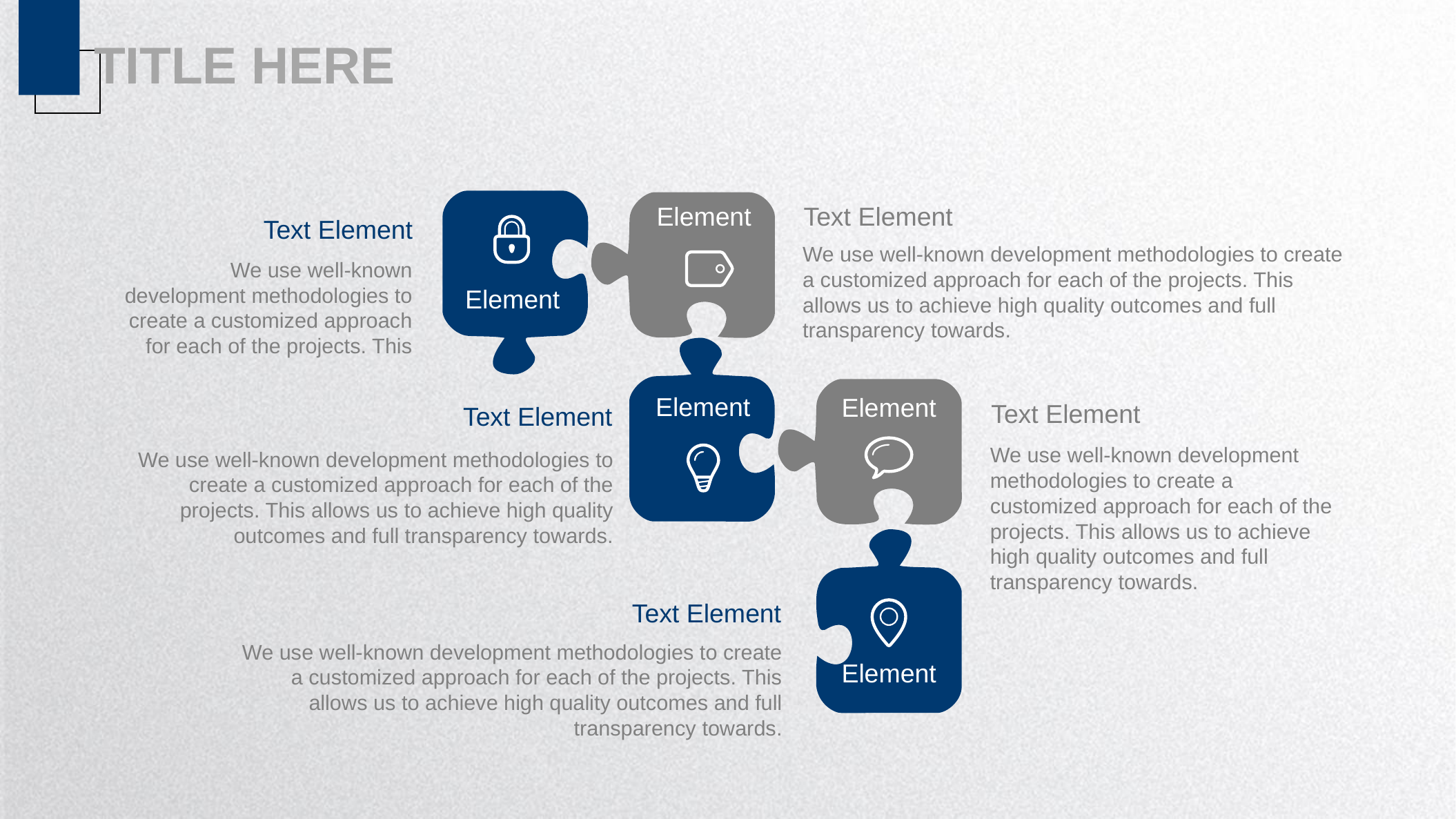

TITLE HERE

Element

Element

Text Element
We use well-known development methodologies to create a customized approach for each of the projects. This allows us to achieve high quality outcomes and full transparency towards.
Text Element
We use well-known development methodologies to create a customized approach for each of the projects. This

Element

Element

Text Element
We use well-known development methodologies to create a customized approach for each of the projects. This allows us to achieve high quality outcomes and full transparency towards.
Text Element
We use well-known development methodologies to create a customized approach for each of the projects. This allows us to achieve high quality outcomes and full transparency towards.

Element
Text Element
We use well-known development methodologies to create a customized approach for each of the projects. This allows us to achieve high quality outcomes and full transparency towards.